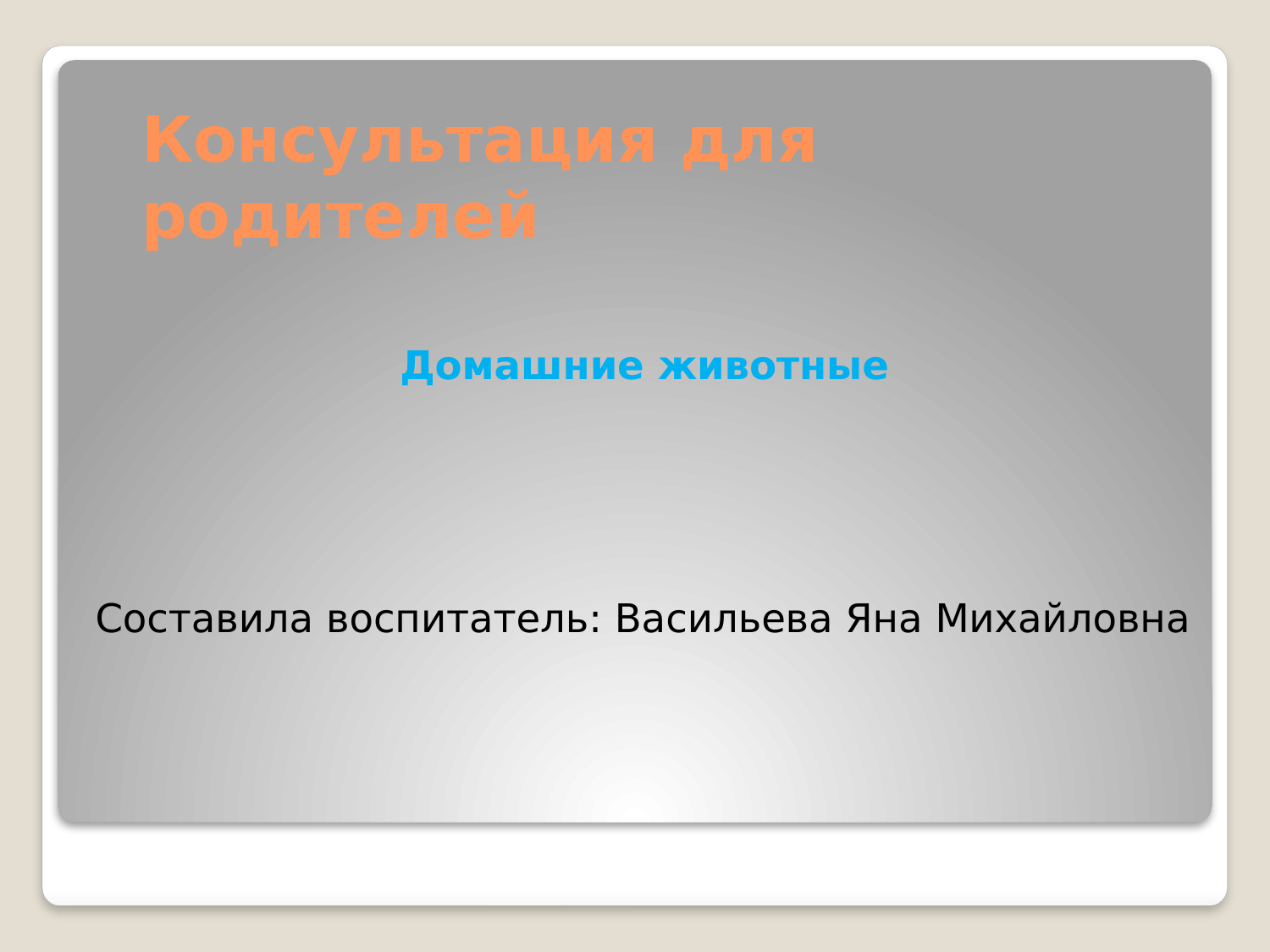

Домашние животные

Составила воспитатель: Васильева Яна Михайловна
Консультация для родителей